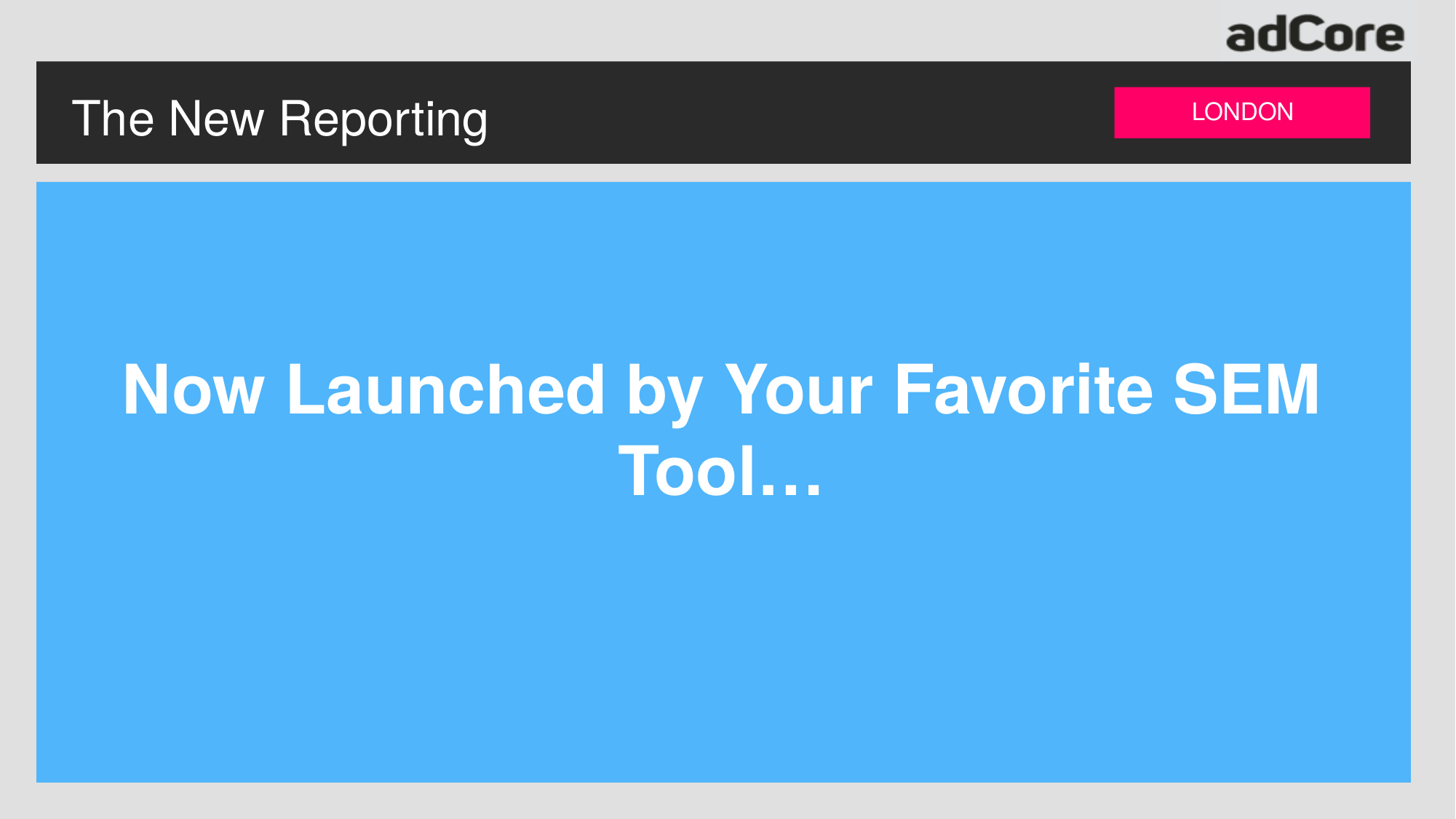

The New Reporting
LONDON

Now Launched by Your Favorite SEM Tool…